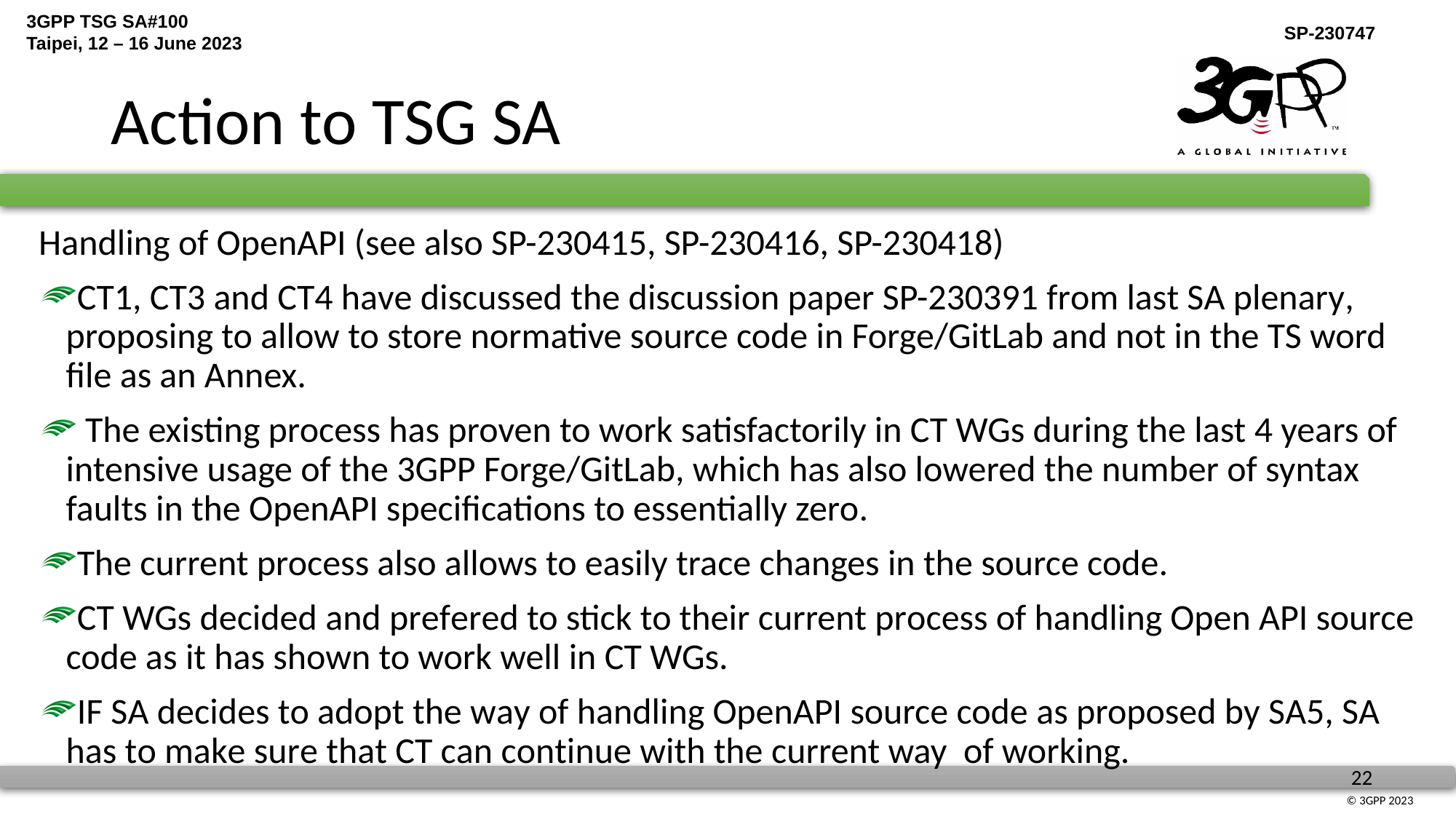

# Action to TSG SA
Handling of OpenAPI (see also SP-230415, SP-230416, SP-230418)
CT1, CT3 and CT4 have discussed the discussion paper SP-230391 from last SA plenary, proposing to allow to store normative source code in Forge/GitLab and not in the TS word file as an Annex.
 The existing process has proven to work satisfactorily in CT WGs during the last 4 years of intensive usage of the 3GPP Forge/GitLab, which has also lowered the number of syntax faults in the OpenAPI specifications to essentially zero.
The current process also allows to easily trace changes in the source code.
CT WGs decided and prefered to stick to their current process of handling Open API source code as it has shown to work well in CT WGs.
IF SA decides to adopt the way of handling OpenAPI source code as proposed by SA5, SA has to make sure that CT can continue with the current way  of working.